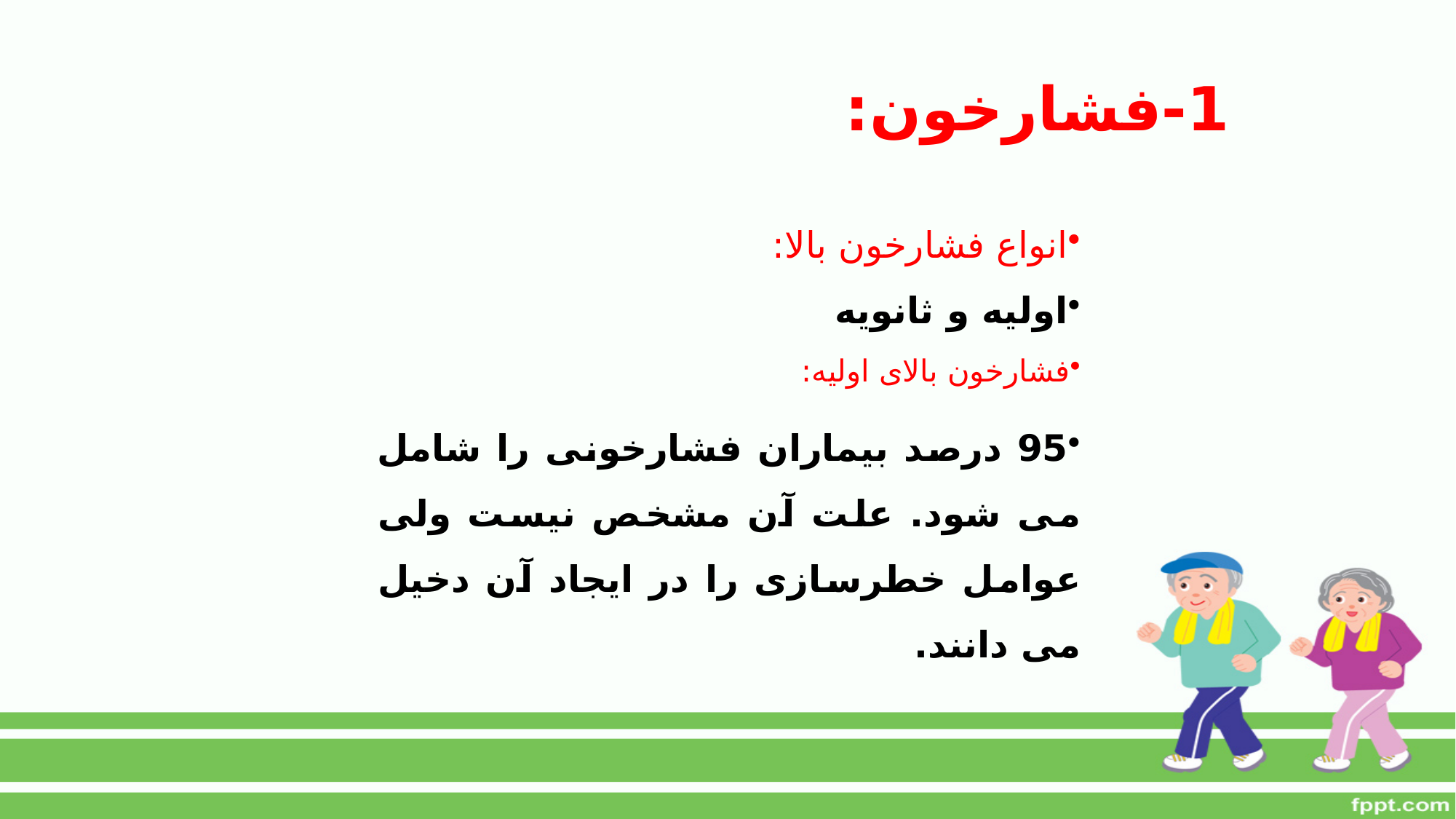

1-فشارخون:
انواع فشارخون بالا:
اولیه و ثانویه
فشارخون بالای اولیه:
95 درصد بیماران فشارخونی را شامل می شود. علت آن مشخص نیست ولی عوامل خطرسازی را در ایجاد آن دخیل می دانند.